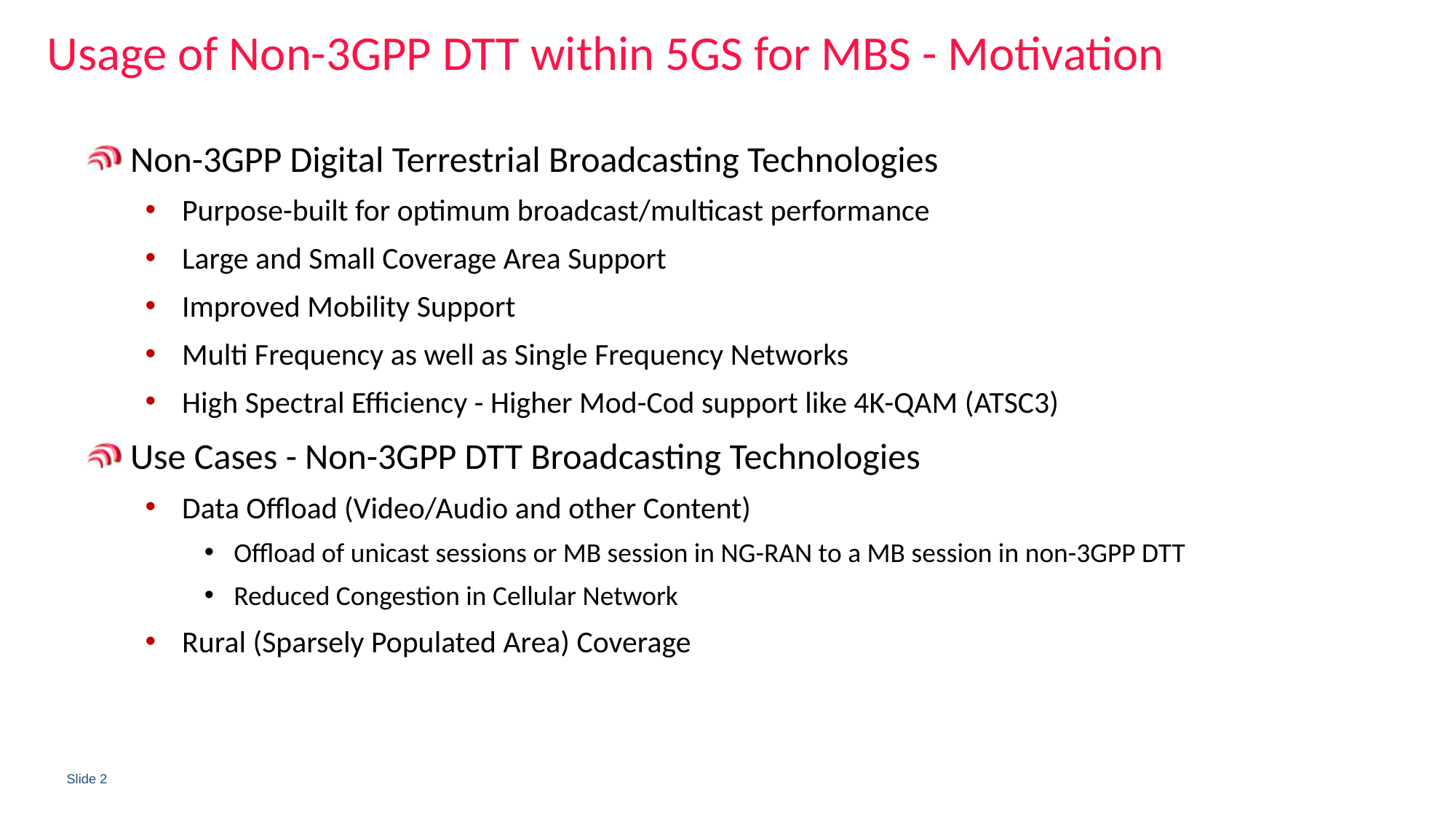

Usage of Non-3GPP DTT within 5GS for MBS - Motivation
Non-3GPP Digital Terrestrial Broadcasting Technologies
Purpose-built for optimum broadcast/multicast performance
Large and Small Coverage Area Support
Improved Mobility Support
Multi Frequency as well as Single Frequency Networks
High Spectral Efficiency - Higher Mod-Cod support like 4K-QAM (ATSC3)
Use Cases - Non-3GPP DTT Broadcasting Technologies
Data Offload (Video/Audio and other Content)
Offload of unicast sessions or MB session in NG-RAN to a MB session in non-3GPP DTT
Reduced Congestion in Cellular Network
Rural (Sparsely Populated Area) Coverage